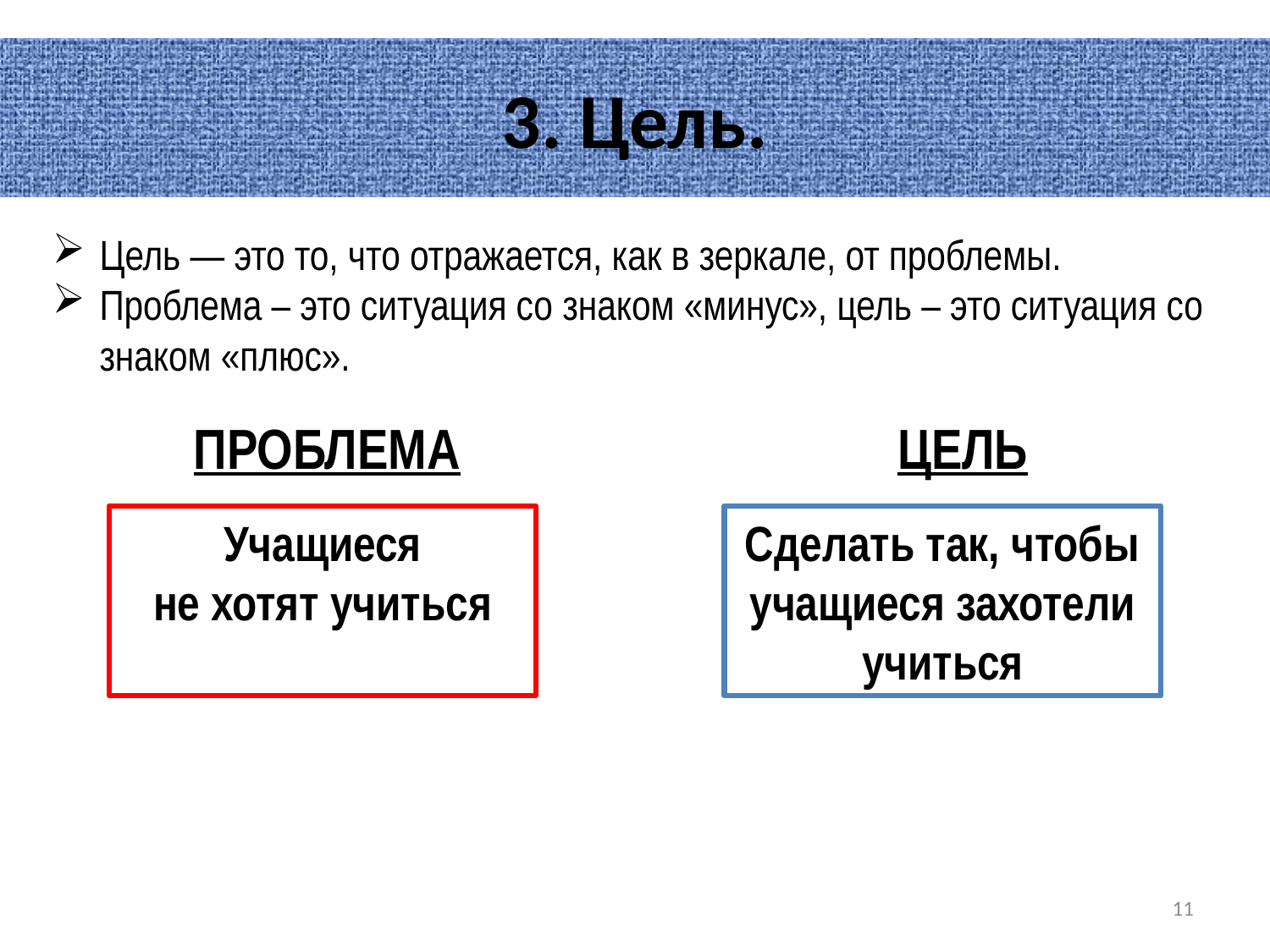

# 3. Цель.
Цель — это то, что отражается, как в зеркале, от проблемы.
Проблема – это ситуация со знаком «минус», цель – это ситуация со знаком «плюс».
ПРОБЛЕМА
ЦЕЛЬ
Учащиеся
не хотят учиться

Сделать так, чтобы учащиеся захотели учиться
11